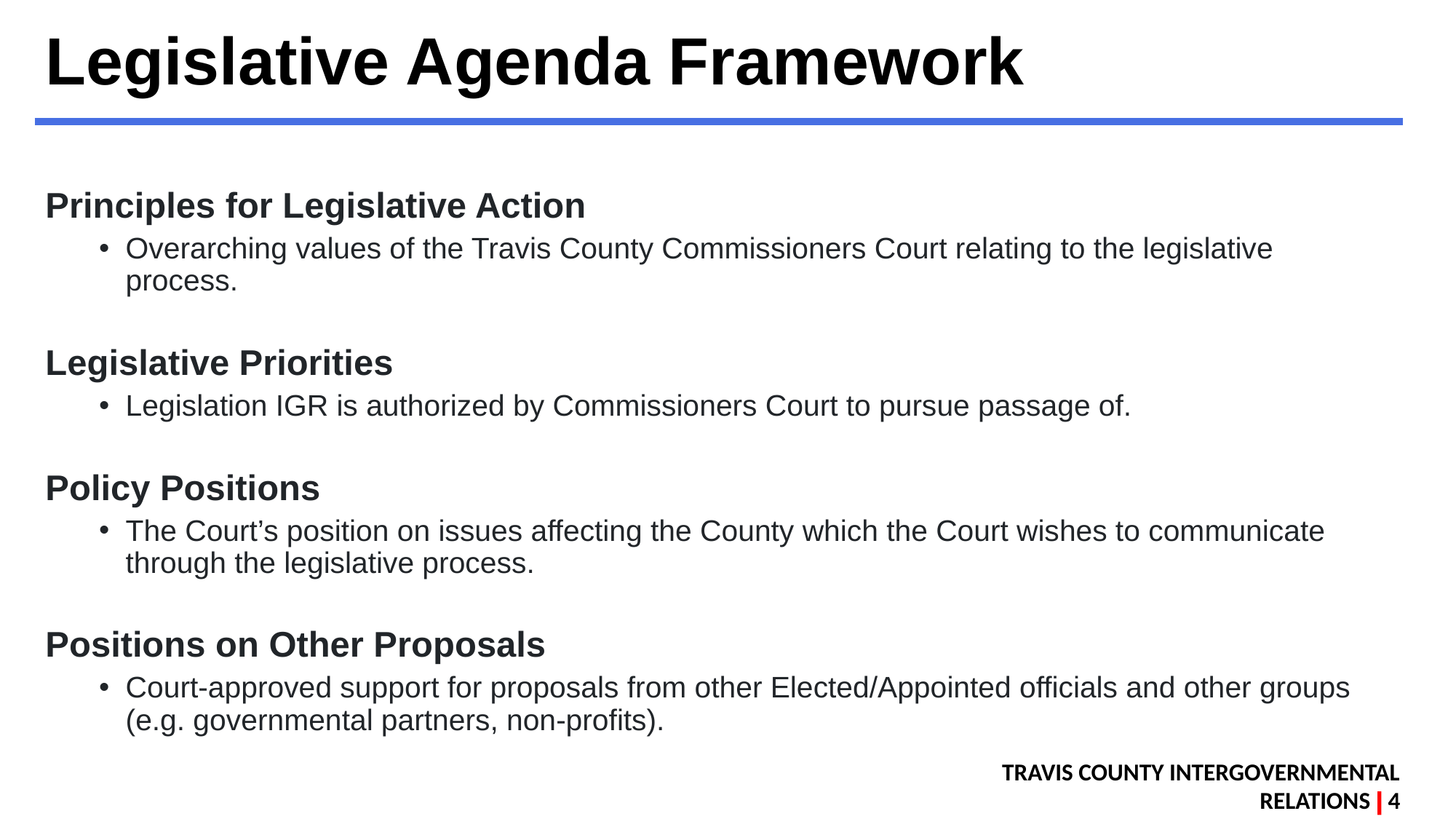

Legislative Agenda Framework
Principles for Legislative Action
Overarching values of the Travis County Commissioners Court relating to the legislative process.
Legislative Priorities
Legislation IGR is authorized by Commissioners Court to pursue passage of.
Policy Positions
The Court’s position on issues affecting the County which the Court wishes to communicate through the legislative process.
Positions on Other Proposals
Court-approved support for proposals from other Elected/Appointed officials and other groups (e.g. governmental partners, non-profits).
Travis County Intergovernmental Relations | 4